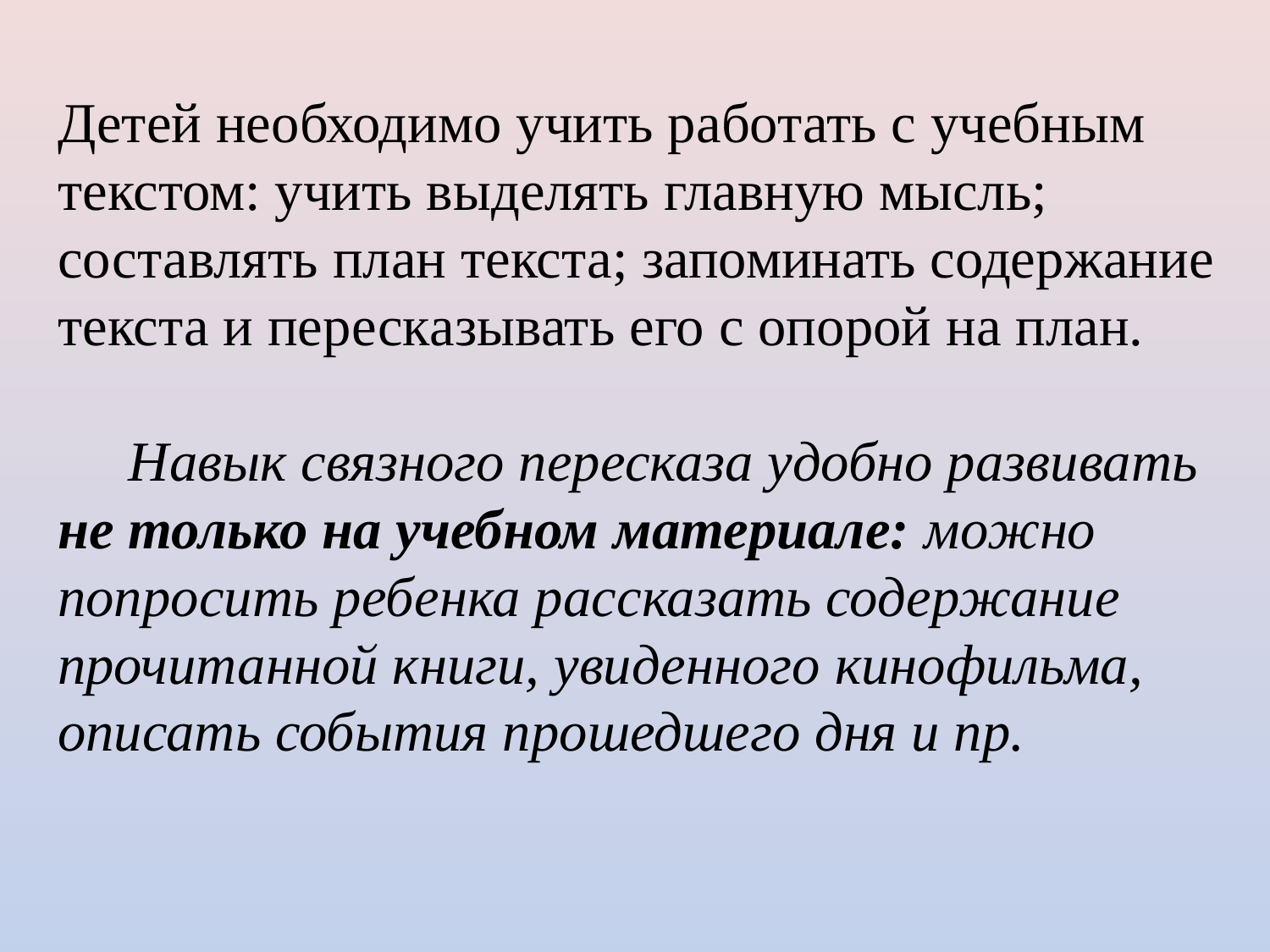

Детей необходимо учить работать с учебным текстом: учить выделять главную мысль; составлять план текста; запоминать содержание текста и пересказывать его с опорой на план.

     Навык связного пересказа удобно развивать не только на учебном материале: можно попросить ребенка рассказать содержание прочитанной книги, увиденного кинофильма, описать события прошедшего дня и пр.